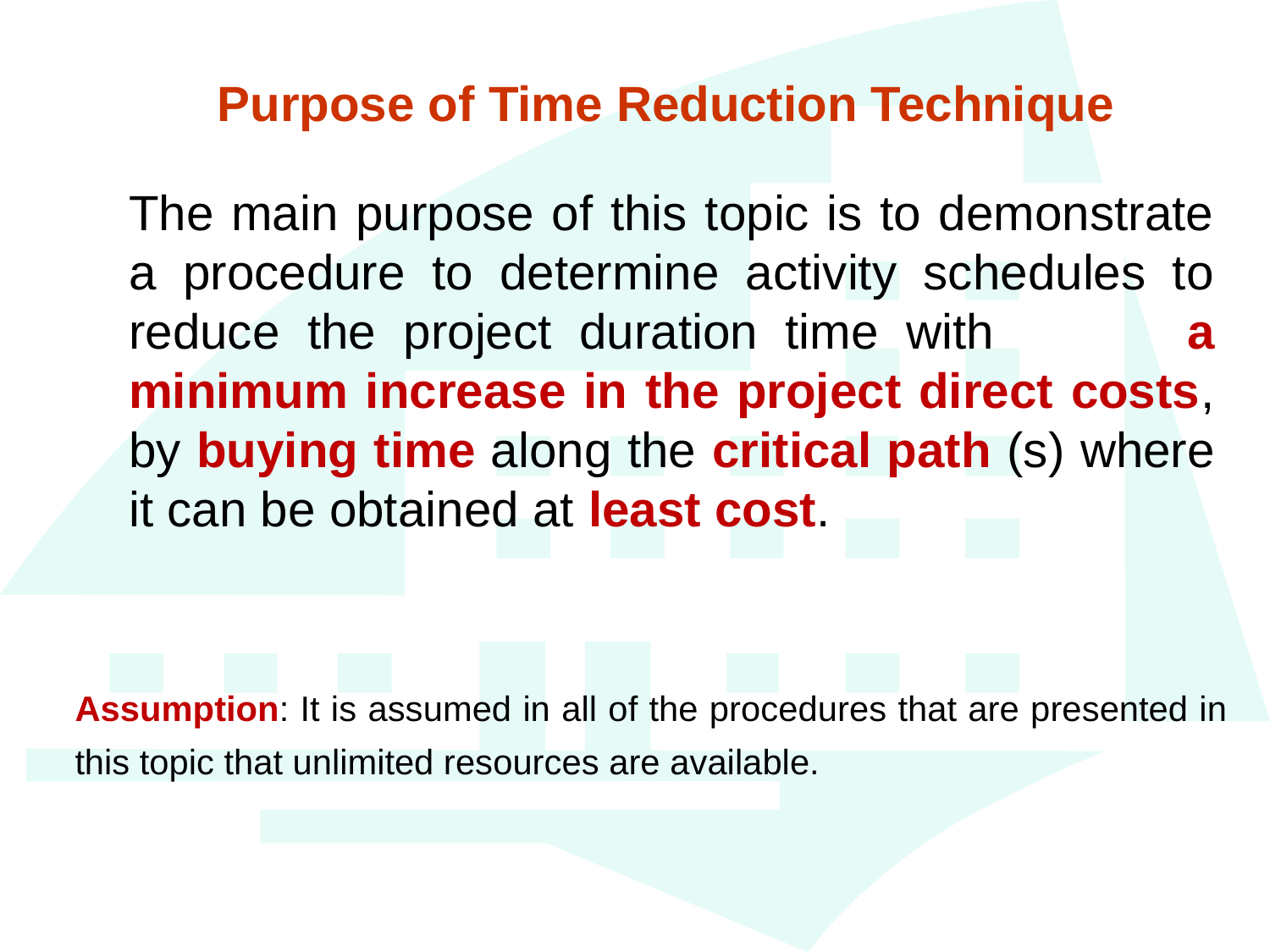

Purpose of Time Reduction Technique
The main purpose of this topic is to demonstrate a procedure to determine activity schedules to reduce the project duration time with       a minimum increase in the project direct costs, by buying time along the critical path (s) where it can be obtained at least cost.
Assumption: It is assumed in all of the procedures that are presented in this topic that unlimited resources are available.